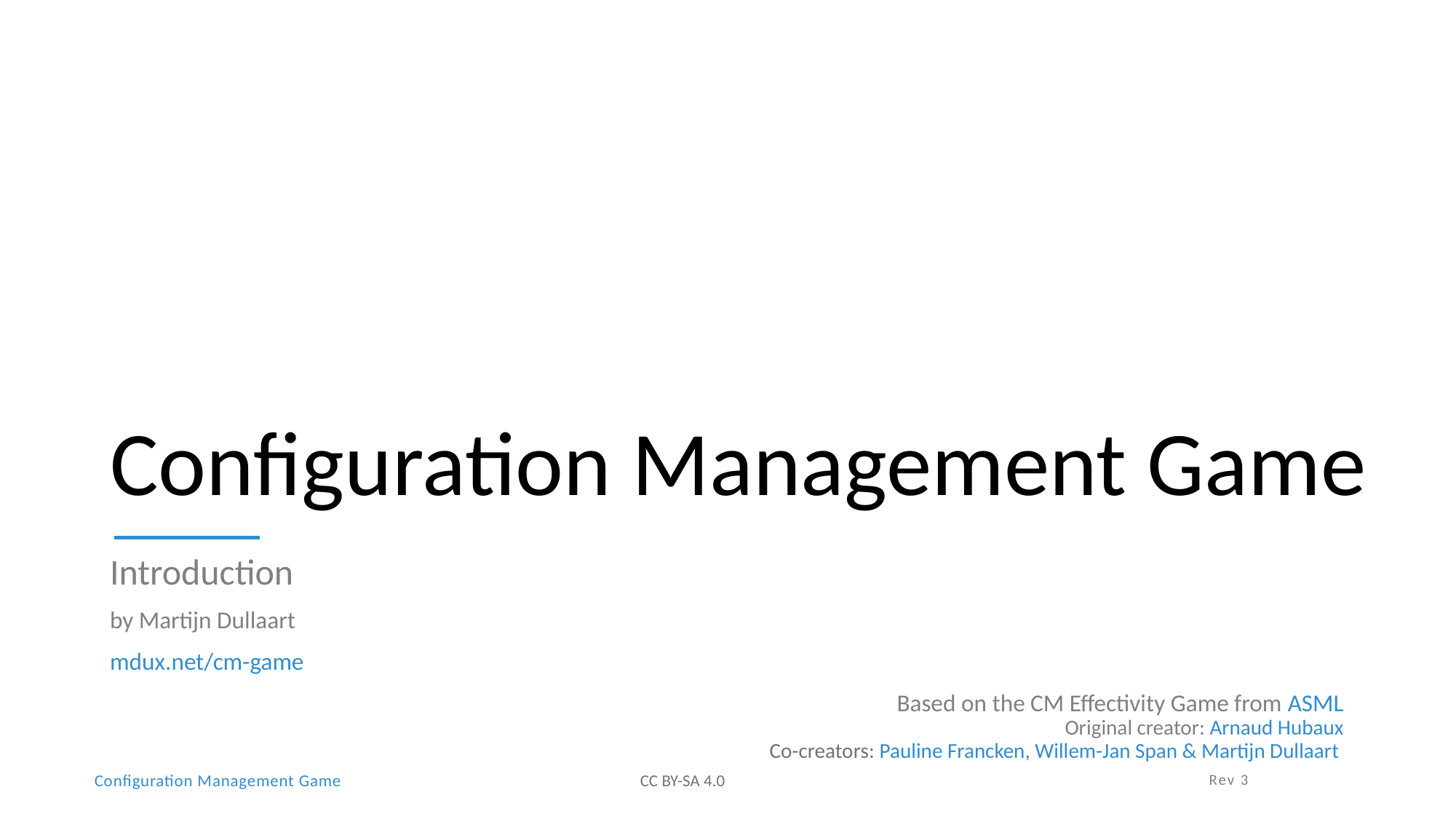

# Configuration Management Game
Introduction
by Martijn Dullaart
mdux.net/cm-game
Based on the CM Effectivity Game from ASML
Original creator: Arnaud Hubaux
Co-creators: Pauline Francken, Willem-Jan Span & Martijn Dullaart
Rev 3